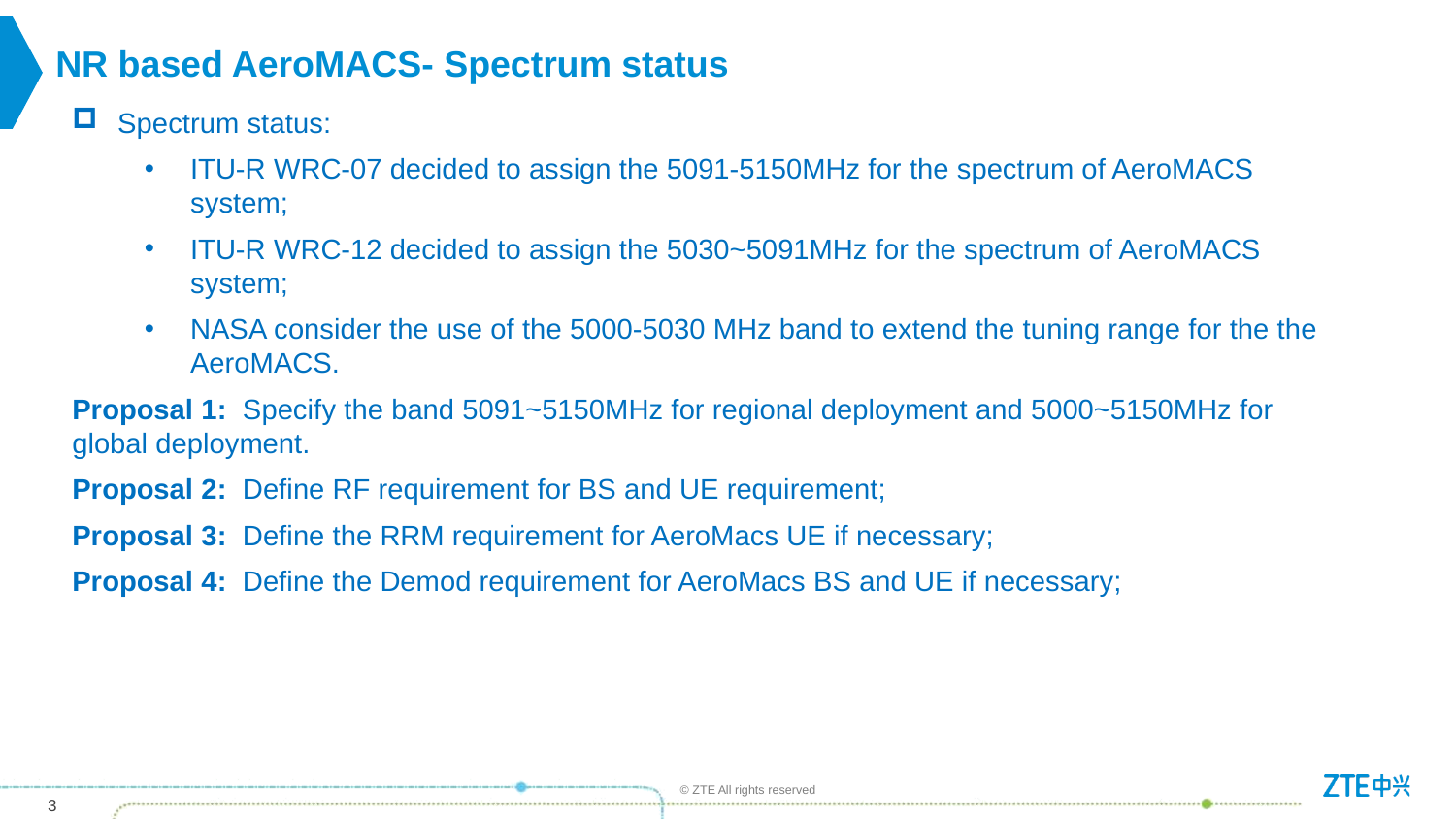

# NR based AeroMACS- Spectrum status
Spectrum status:
ITU-R WRC-07 decided to assign the 5091-5150MHz for the spectrum of AeroMACS system;
ITU-R WRC-12 decided to assign the 5030~5091MHz for the spectrum of AeroMACS system;
NASA consider the use of the 5000-5030 MHz band to extend the tuning range for the the  AeroMACS.
Proposal 1:  Specify the band 5091~5150MHz for regional deployment and 5000~5150MHz for global deployment.
Proposal 2:  Define RF requirement for BS and UE requirement;
Proposal 3:  Define the RRM requirement for AeroMacs UE if necessary;
Proposal 4:  Define the Demod requirement for AeroMacs BS and UE if necessary;